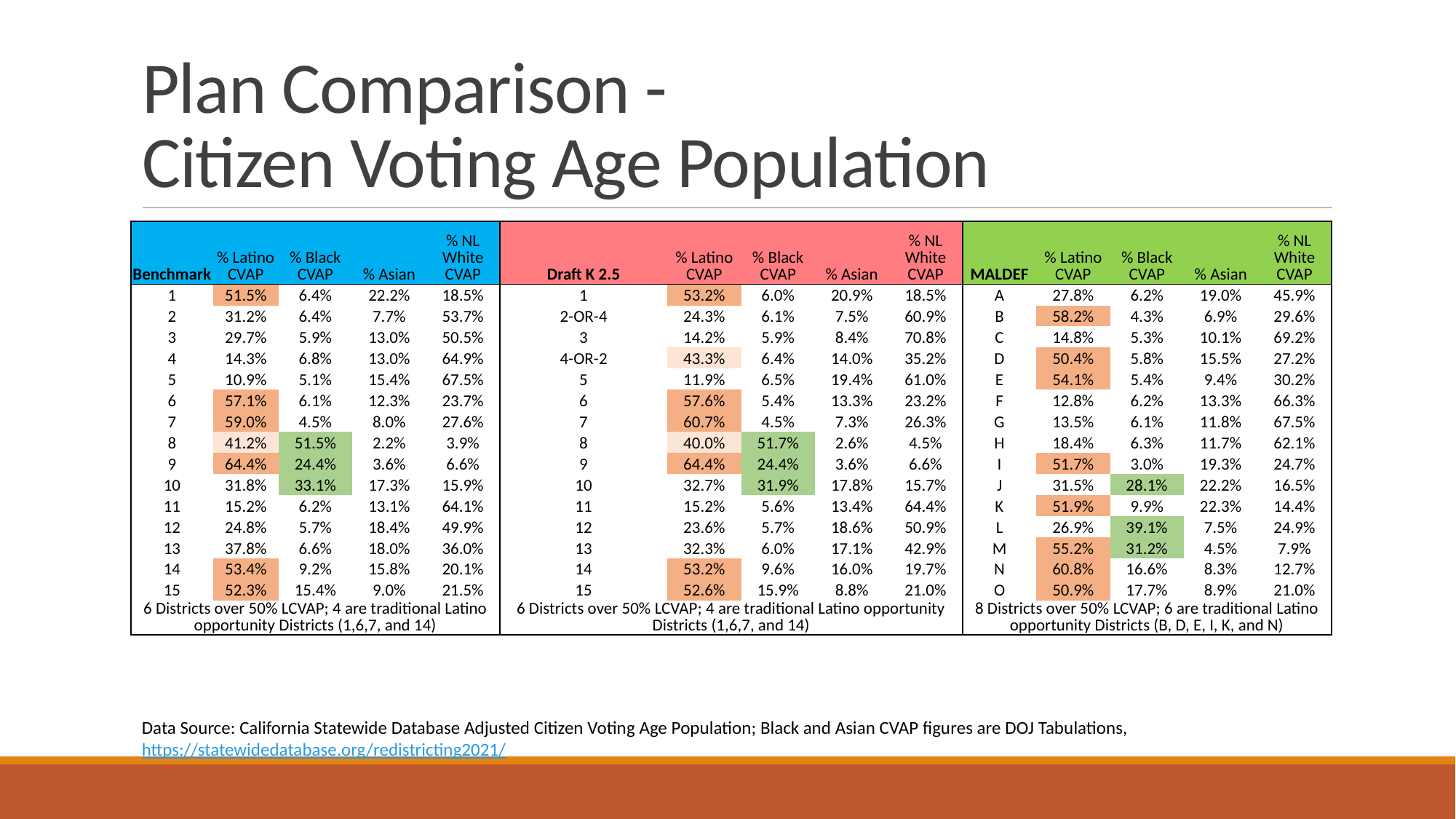

# Plan Comparison - Citizen Voting Age Population
| Benchmark | % Latino CVAP | % Black CVAP | % Asian | % NL White CVAP | Draft K 2.5 | % Latino CVAP | % Black CVAP | % Asian | % NL White CVAP | MALDEF | % Latino CVAP | % Black CVAP | % Asian | % NL White CVAP |
| --- | --- | --- | --- | --- | --- | --- | --- | --- | --- | --- | --- | --- | --- | --- |
| 1 | 51.5% | 6.4% | 22.2% | 18.5% | 1 | 53.2% | 6.0% | 20.9% | 18.5% | A | 27.8% | 6.2% | 19.0% | 45.9% |
| 2 | 31.2% | 6.4% | 7.7% | 53.7% | 2-OR-4 | 24.3% | 6.1% | 7.5% | 60.9% | B | 58.2% | 4.3% | 6.9% | 29.6% |
| 3 | 29.7% | 5.9% | 13.0% | 50.5% | 3 | 14.2% | 5.9% | 8.4% | 70.8% | C | 14.8% | 5.3% | 10.1% | 69.2% |
| 4 | 14.3% | 6.8% | 13.0% | 64.9% | 4-OR-2 | 43.3% | 6.4% | 14.0% | 35.2% | D | 50.4% | 5.8% | 15.5% | 27.2% |
| 5 | 10.9% | 5.1% | 15.4% | 67.5% | 5 | 11.9% | 6.5% | 19.4% | 61.0% | E | 54.1% | 5.4% | 9.4% | 30.2% |
| 6 | 57.1% | 6.1% | 12.3% | 23.7% | 6 | 57.6% | 5.4% | 13.3% | 23.2% | F | 12.8% | 6.2% | 13.3% | 66.3% |
| 7 | 59.0% | 4.5% | 8.0% | 27.6% | 7 | 60.7% | 4.5% | 7.3% | 26.3% | G | 13.5% | 6.1% | 11.8% | 67.5% |
| 8 | 41.2% | 51.5% | 2.2% | 3.9% | 8 | 40.0% | 51.7% | 2.6% | 4.5% | H | 18.4% | 6.3% | 11.7% | 62.1% |
| 9 | 64.4% | 24.4% | 3.6% | 6.6% | 9 | 64.4% | 24.4% | 3.6% | 6.6% | I | 51.7% | 3.0% | 19.3% | 24.7% |
| 10 | 31.8% | 33.1% | 17.3% | 15.9% | 10 | 32.7% | 31.9% | 17.8% | 15.7% | J | 31.5% | 28.1% | 22.2% | 16.5% |
| 11 | 15.2% | 6.2% | 13.1% | 64.1% | 11 | 15.2% | 5.6% | 13.4% | 64.4% | K | 51.9% | 9.9% | 22.3% | 14.4% |
| 12 | 24.8% | 5.7% | 18.4% | 49.9% | 12 | 23.6% | 5.7% | 18.6% | 50.9% | L | 26.9% | 39.1% | 7.5% | 24.9% |
| 13 | 37.8% | 6.6% | 18.0% | 36.0% | 13 | 32.3% | 6.0% | 17.1% | 42.9% | M | 55.2% | 31.2% | 4.5% | 7.9% |
| 14 | 53.4% | 9.2% | 15.8% | 20.1% | 14 | 53.2% | 9.6% | 16.0% | 19.7% | N | 60.8% | 16.6% | 8.3% | 12.7% |
| 15 | 52.3% | 15.4% | 9.0% | 21.5% | 15 | 52.6% | 15.9% | 8.8% | 21.0% | O | 50.9% | 17.7% | 8.9% | 21.0% |
| 6 Districts over 50% LCVAP; 4 are traditional Latino opportunity Districts (1,6,7, and 14) |  |  |  |  | 6 Districts over 50% LCVAP; 4 are traditional Latino opportunity Districts (1,6,7, and 14) |  |  |  |  | 8 Districts over 50% LCVAP; 6 are traditional Latino opportunity Districts (B, D, E, I, K, and N) |  |  |  |  |
Data Source: California Statewide Database Adjusted Citizen Voting Age Population; Black and Asian CVAP figures are DOJ Tabulations, https://statewidedatabase.org/redistricting2021/